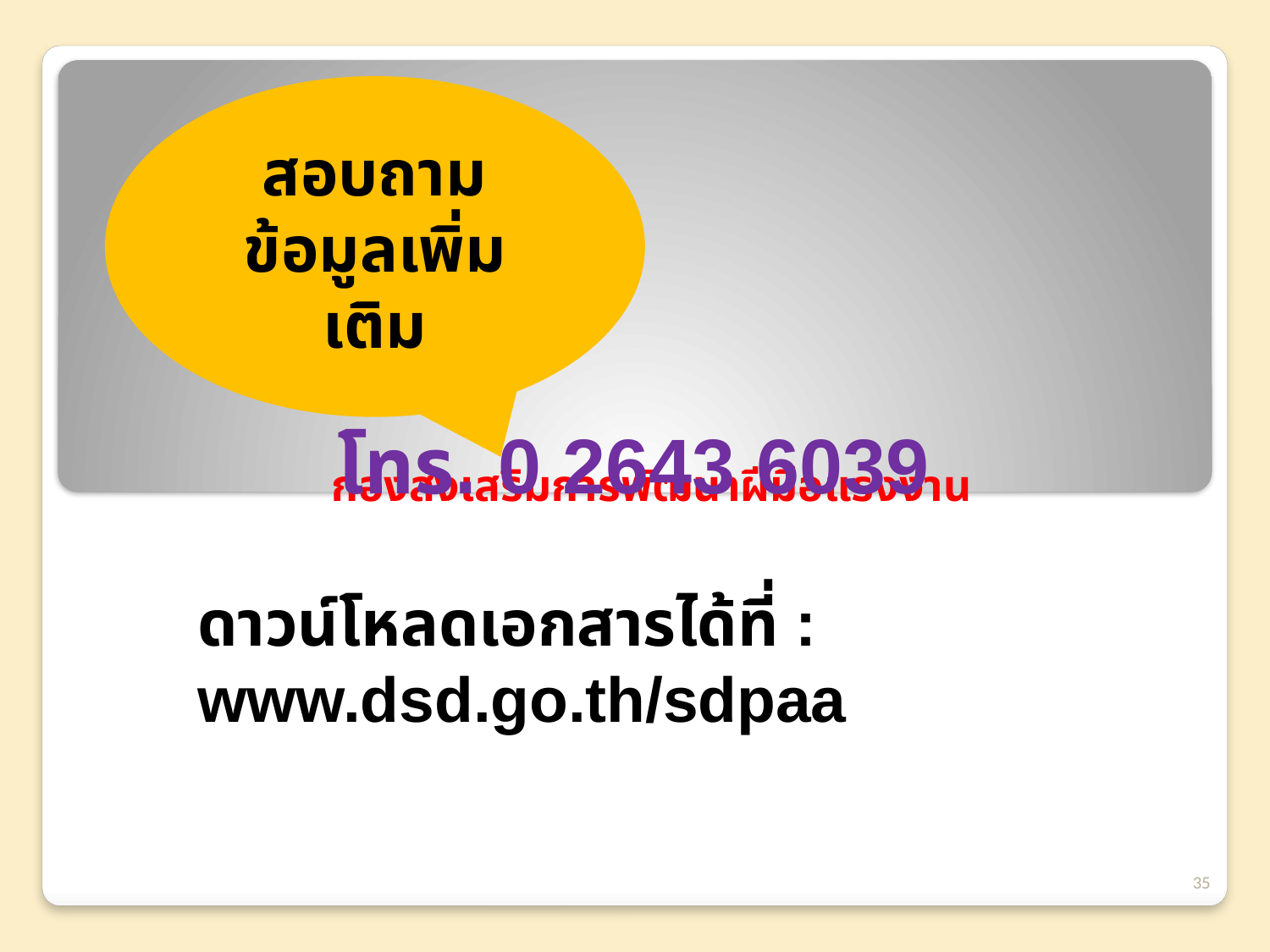

สอบถาม
ข้อมูลเพิ่มเติม
# กองส่งเสริมการพัฒนาฝีมือแรงงาน
โทร. 0 2643 6039

ดาวน์โหลดเอกสารได้ที่ : www.dsd.go.th/sdpaa
35